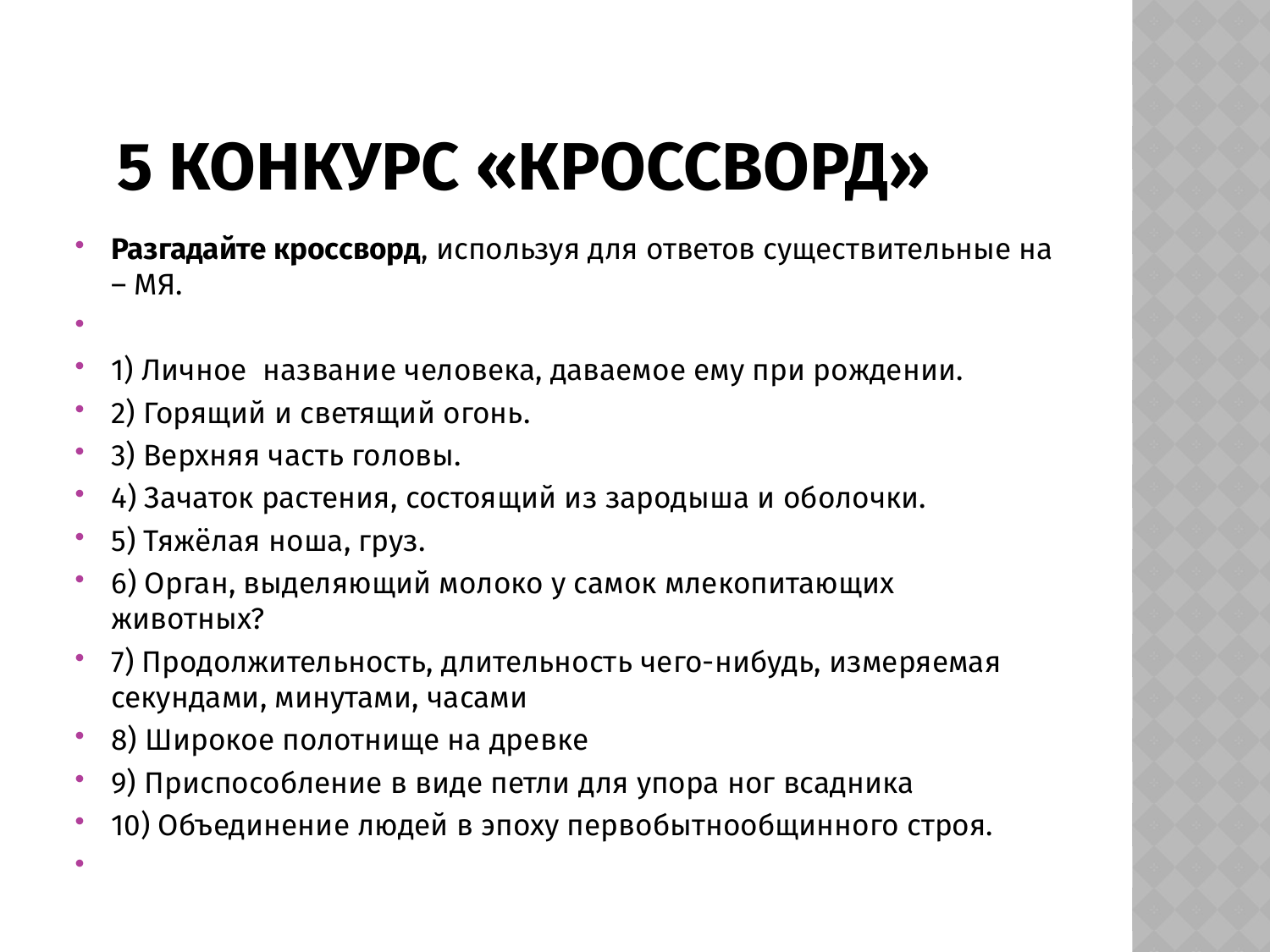

# 5 конкурс «Кроссворд»
Разгадайте кроссворд, используя для ответов существительные на – МЯ.

1) Личное  название человека, даваемое ему при рождении.
2) Горящий и светящий огонь.
3) Верхняя часть головы.
4) Зачаток растения, состоящий из зародыша и оболочки.
5) Тяжёлая ноша, груз.
6) Орган, выделяющий молоко у самок млекопитающих животных?
7) Продолжительность, длительность чего-нибудь, измеряемая секундами, минутами, часами
8) Широкое полотнище на древке
9) Приспособление в виде петли для упора ног всадника
10) Объединение людей в эпоху первобытнообщинного строя.